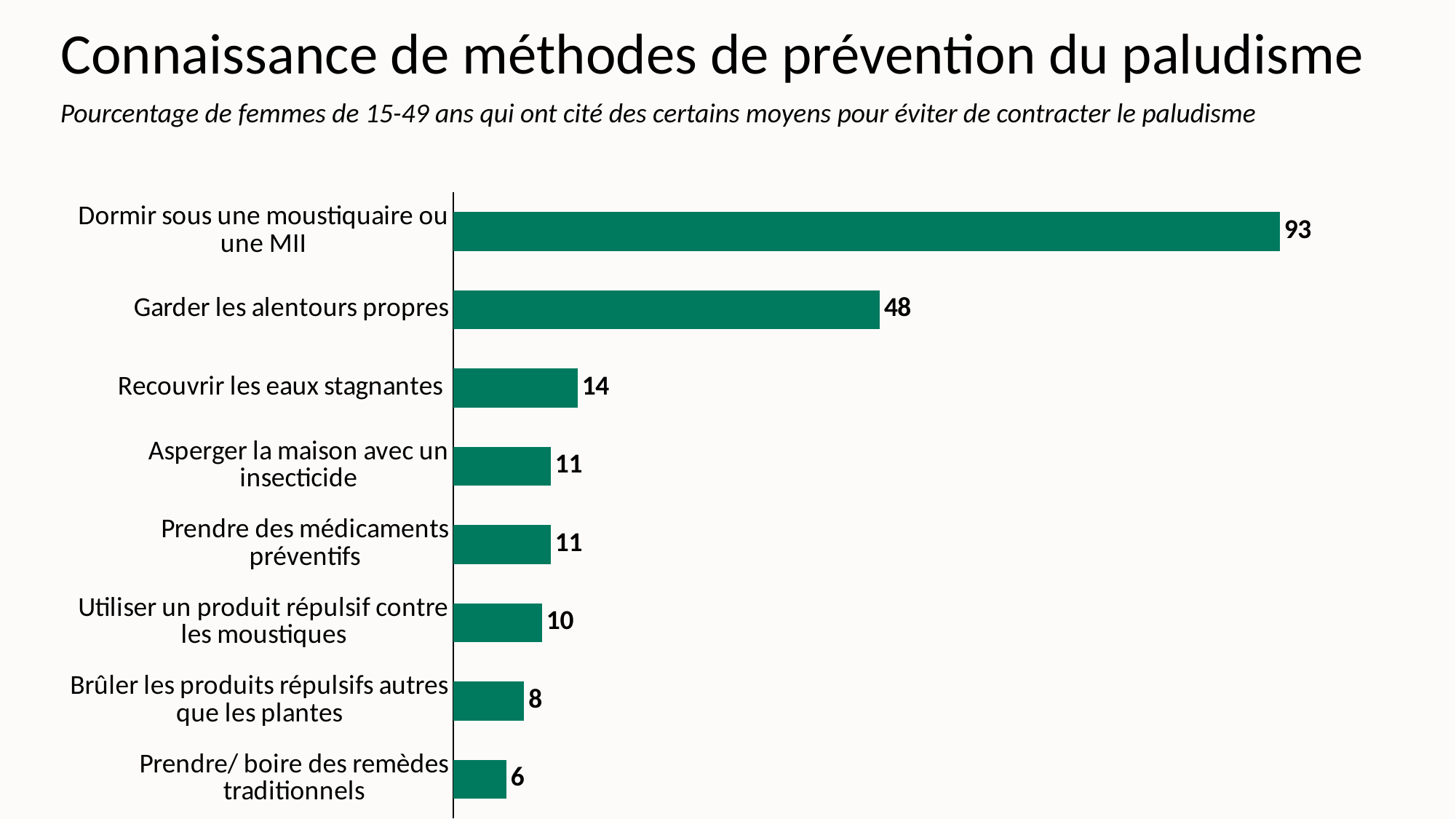

# Connaissance de méthodes de prévention du paludisme
Pourcentage de femmes de 15-49 ans qui ont cité des certains moyens pour éviter de contracter le paludisme

### Chart

| Category | Series 1 |
|---|---|
| Prendre/ boire des remèdes traditionnels | 6.0 |
| Brûler les produits répulsifs autres que les plantes | 8.0 |
| Utiliser un produit répulsif contre les moustiques | 10.0 |
| Prendre des médicaments préventifs | 11.0 |
| Asperger la maison avec un insecticide | 11.0 |
| Recouvrir les eaux stagnantes  | 14.0 |
| Garder les alentours propres | 48.0 |
| Dormir sous une moustiquaire ou une MII | 93.0 |